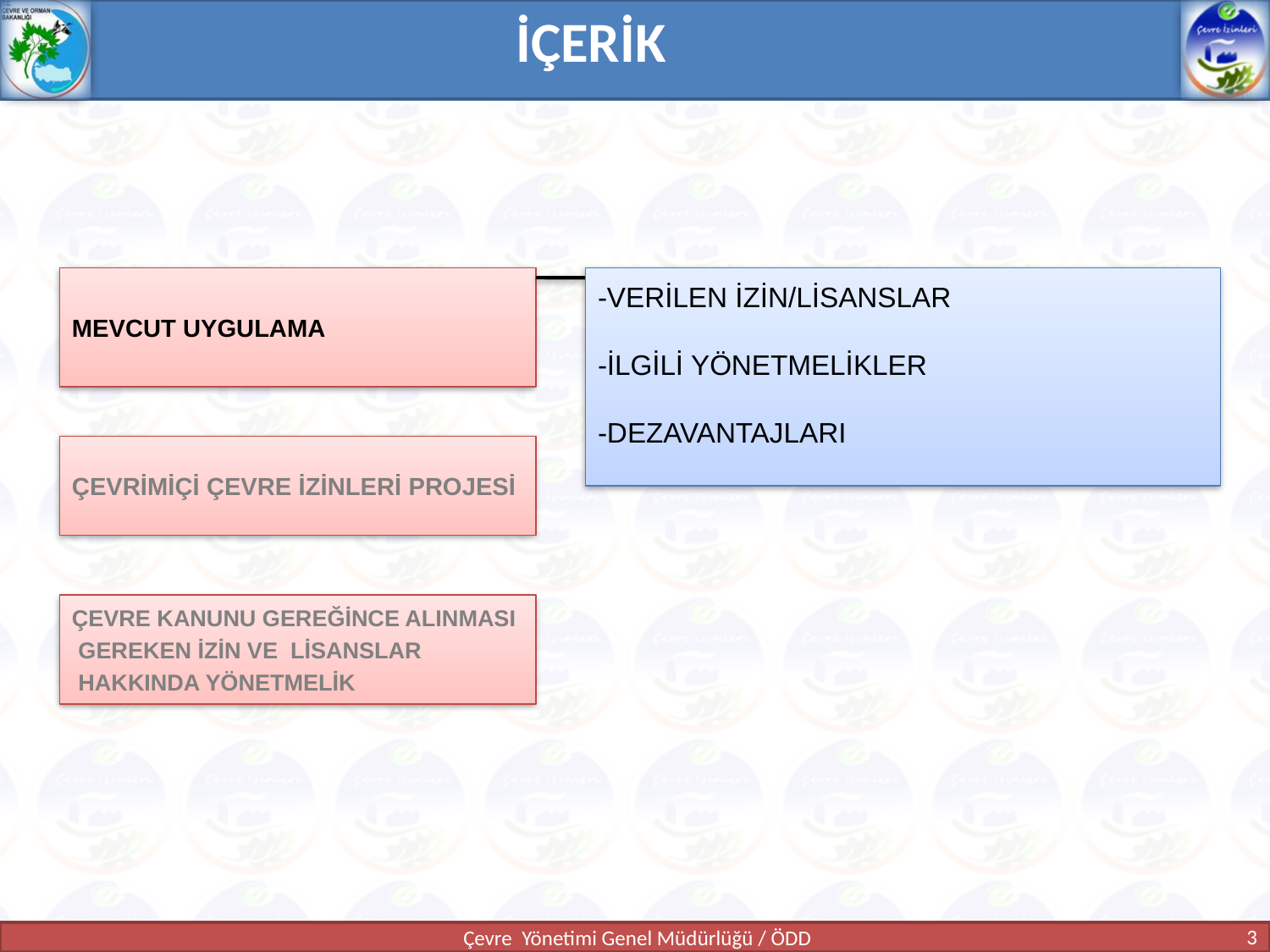

İÇERİK
MEVCUT UYGULAMA
-VERİLEN İZİN/LİSANSLAR

-İLGİLİ YÖNETMELİKLER

-DEZAVANTAJLARI

ÇEVRİMİÇİ ÇEVRE İZİNLERİ PROJESİ
ÇEVRE KANUNU GEREĞİNCE ALINMASI
 GEREKEN İZİN VE  LİSANSLAR
 HAKKINDA YÖNETMELİK
3
Çevre  Yönetimi Genel Müdürlüğü / ÖDD